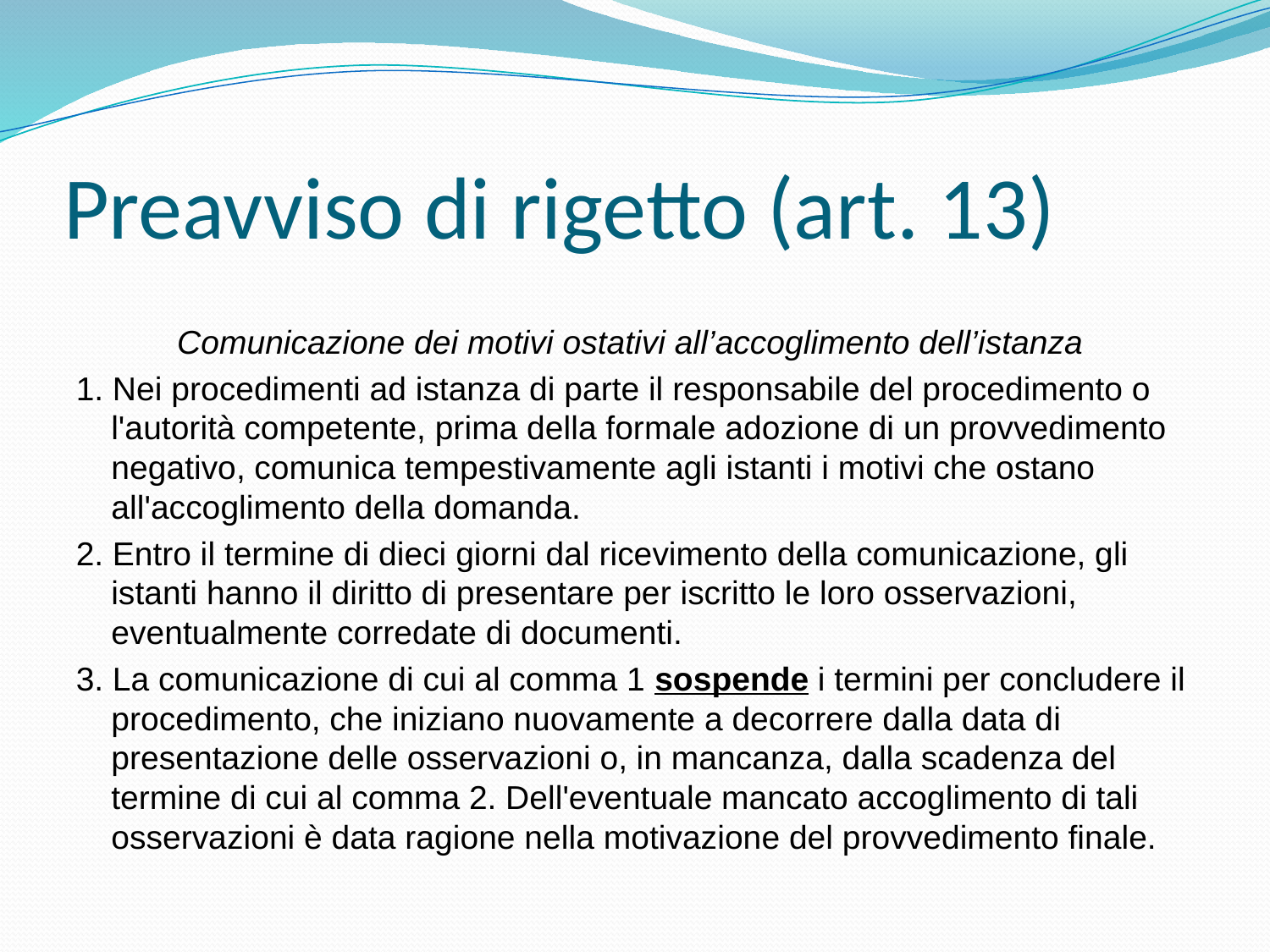

# Preavviso di rigetto (art. 13)

Comunicazione dei motivi ostativi all’accoglimento dell’istanza
1. Nei procedimenti ad istanza di parte il responsabile del procedimento o l'autorità competente, prima della formale adozione di un provvedimento negativo, comunica tempestivamente agli istanti i motivi che ostano all'accoglimento della domanda.
2. Entro il termine di dieci giorni dal ricevimento della comunicazione, gli istanti hanno il diritto di presentare per iscritto le loro osservazioni, eventualmente corredate di documenti.
3. La comunicazione di cui al comma 1 sospende i termini per concludere il procedimento, che iniziano nuovamente a decorrere dalla data di presentazione delle osservazioni o, in mancanza, dalla scadenza del termine di cui al comma 2. Dell'eventuale mancato accoglimento di tali osservazioni è data ragione nella motivazione del provvedimento finale.